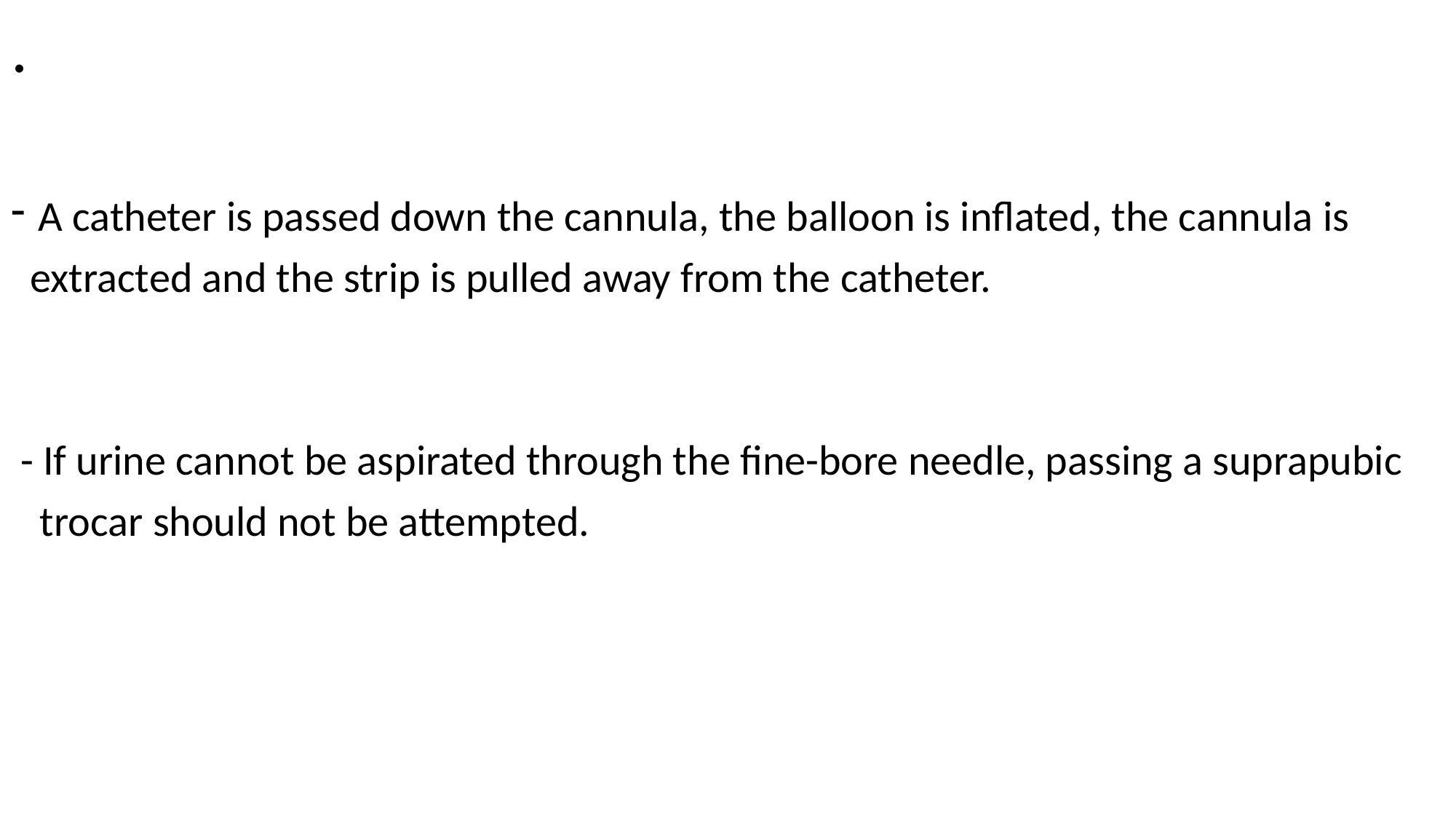

# .

A catheter is passed down the cannula, the balloon is inflated, the cannula is
  extracted and the strip is pulled away from the catheter.

 - If urine cannot be aspirated through the fine-bore needle, passing a suprapubic
   trocar should not be attempted.